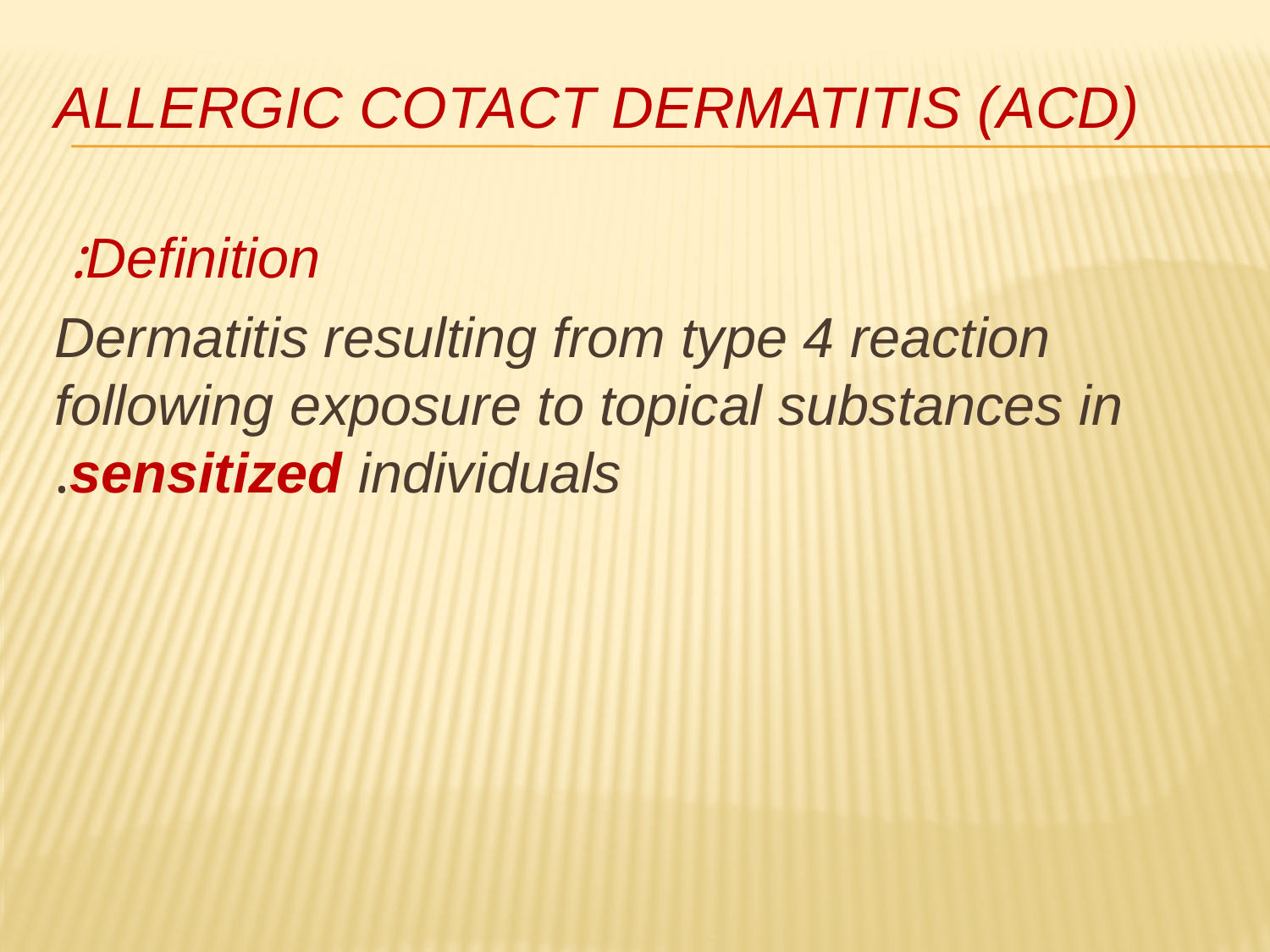

# Allergic cotact dermatitis (ACD)
Definition:
      Dermatitis resulting from type 4 reaction following exposure to topical substances in sensitized individuals.